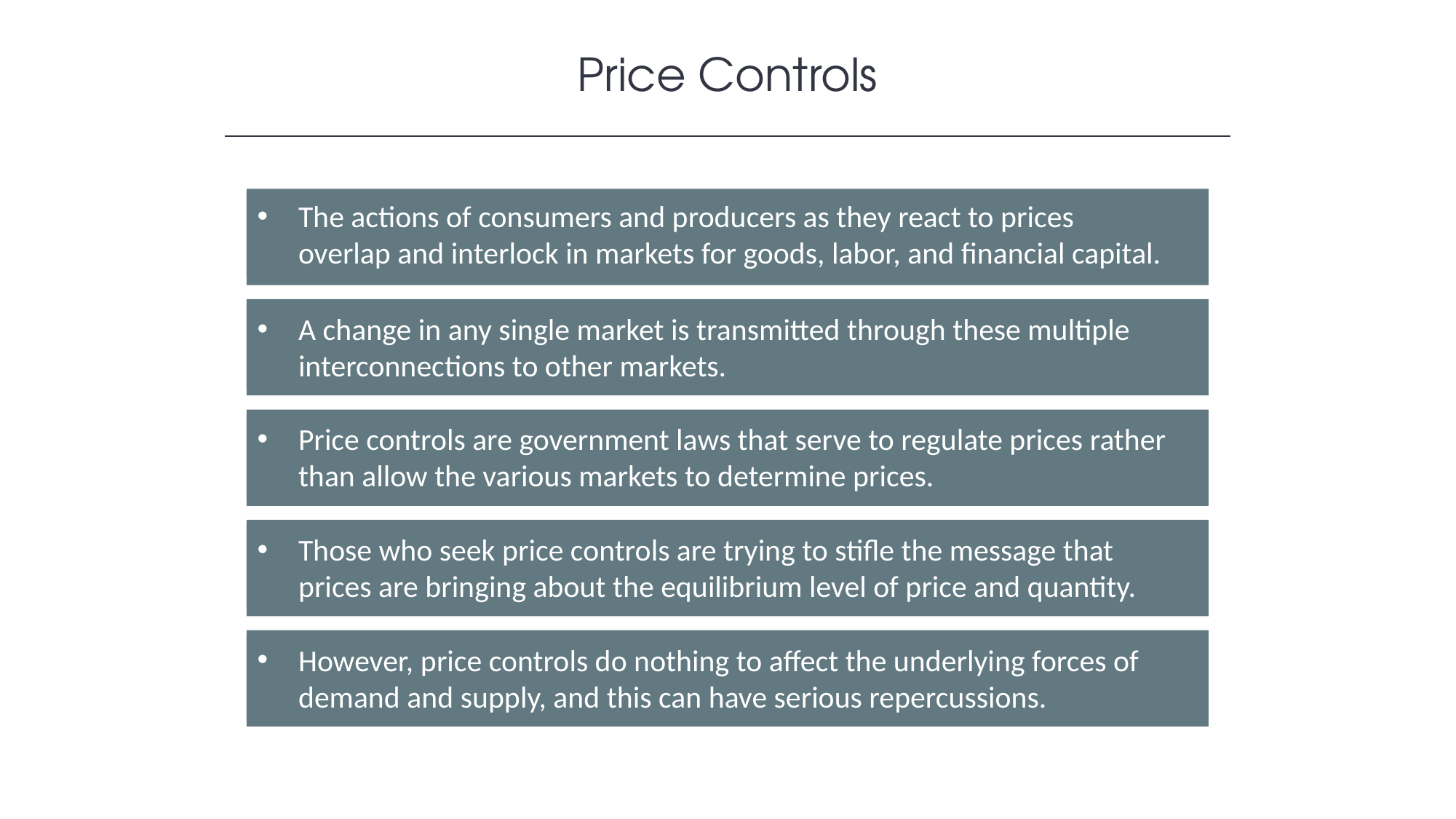

Price Controls

The actions of consumers and producers as they react to prices overlap and interlock in markets for goods, labor, and financial capital.

A change in any single market is transmitted through these multiple interconnections to other markets.

Price controls are government laws that serve to regulate prices rather than allow the various markets to determine prices.

Those who seek price controls are trying to stifle the message that prices are bringing about the equilibrium level of price and quantity.

However, price controls do nothing to affect the underlying forces of demand and supply, and this can have serious repercussions.